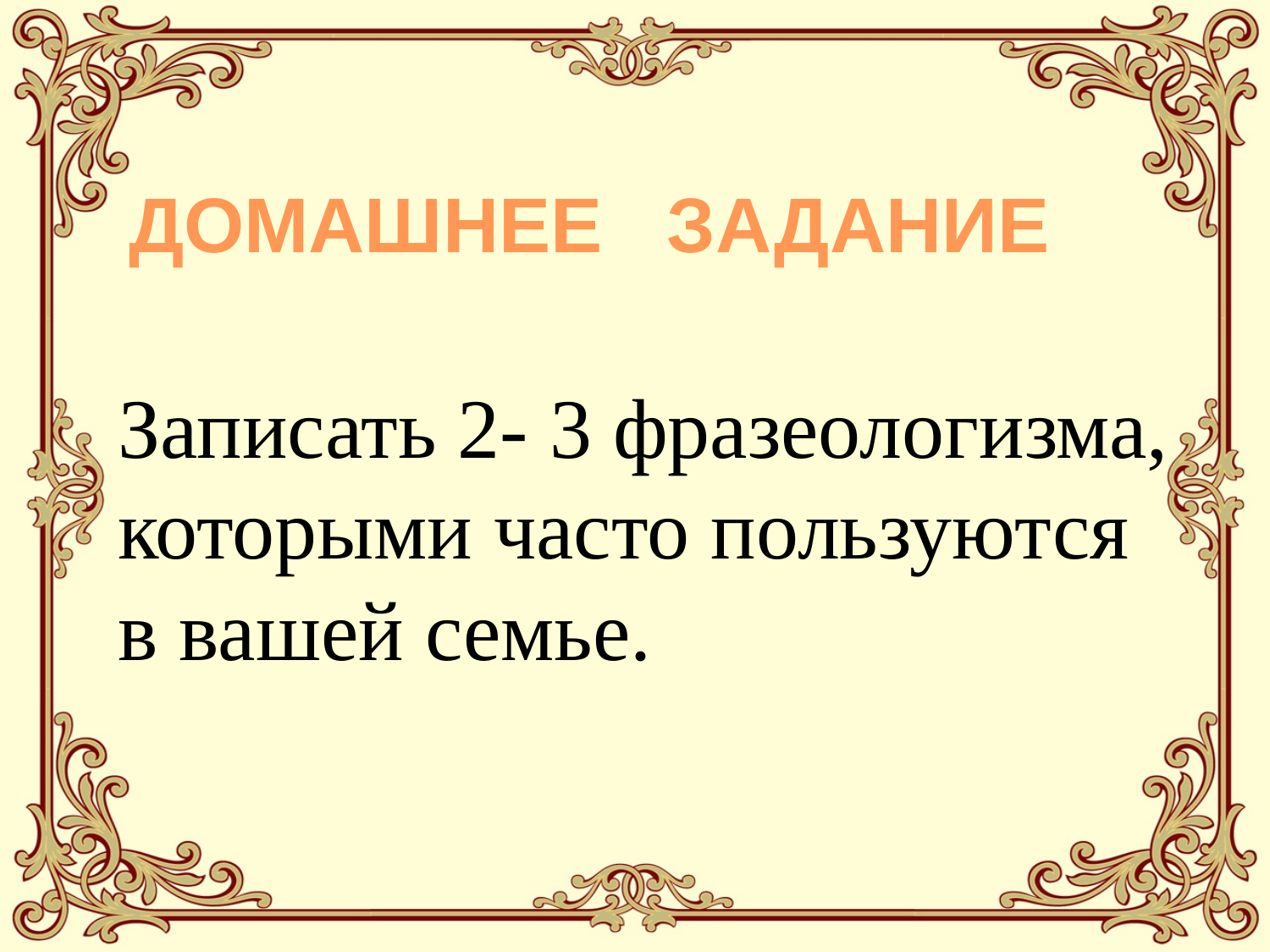

ДОМАШНЕЕ   ЗАДАНИЕ
Записать 2- 3 фразеологизма, которыми часто пользуются в вашей семье.